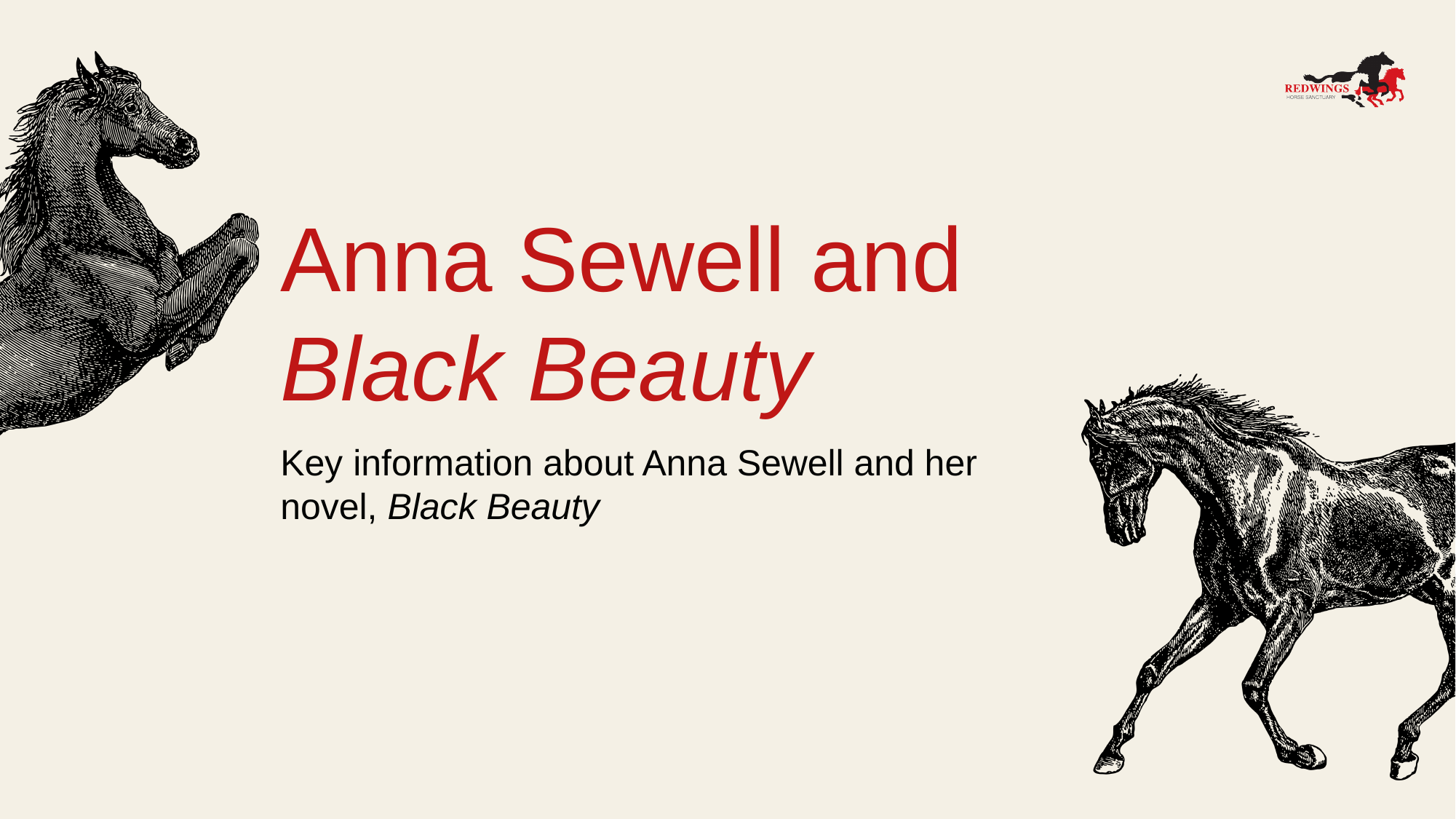

# Anna Sewell and Black Beauty
Key information about Anna Sewell and her novel, Black Beauty